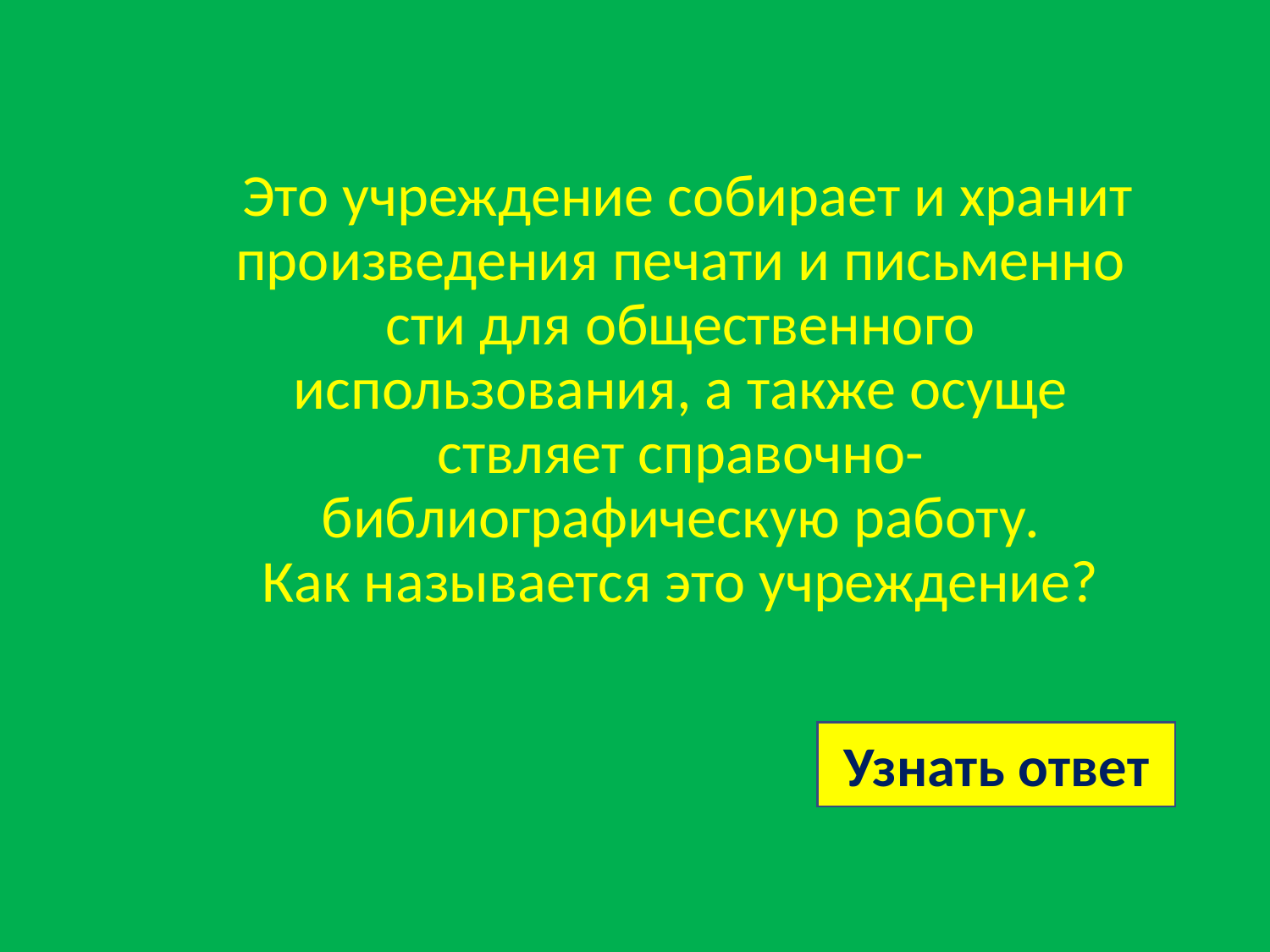

# Это учреждение собирает и хранит произведения печати и письменно­сти для общественного использования, а также осуще­ствляет справочно-библиографическую работу. Как называется это учреждение?